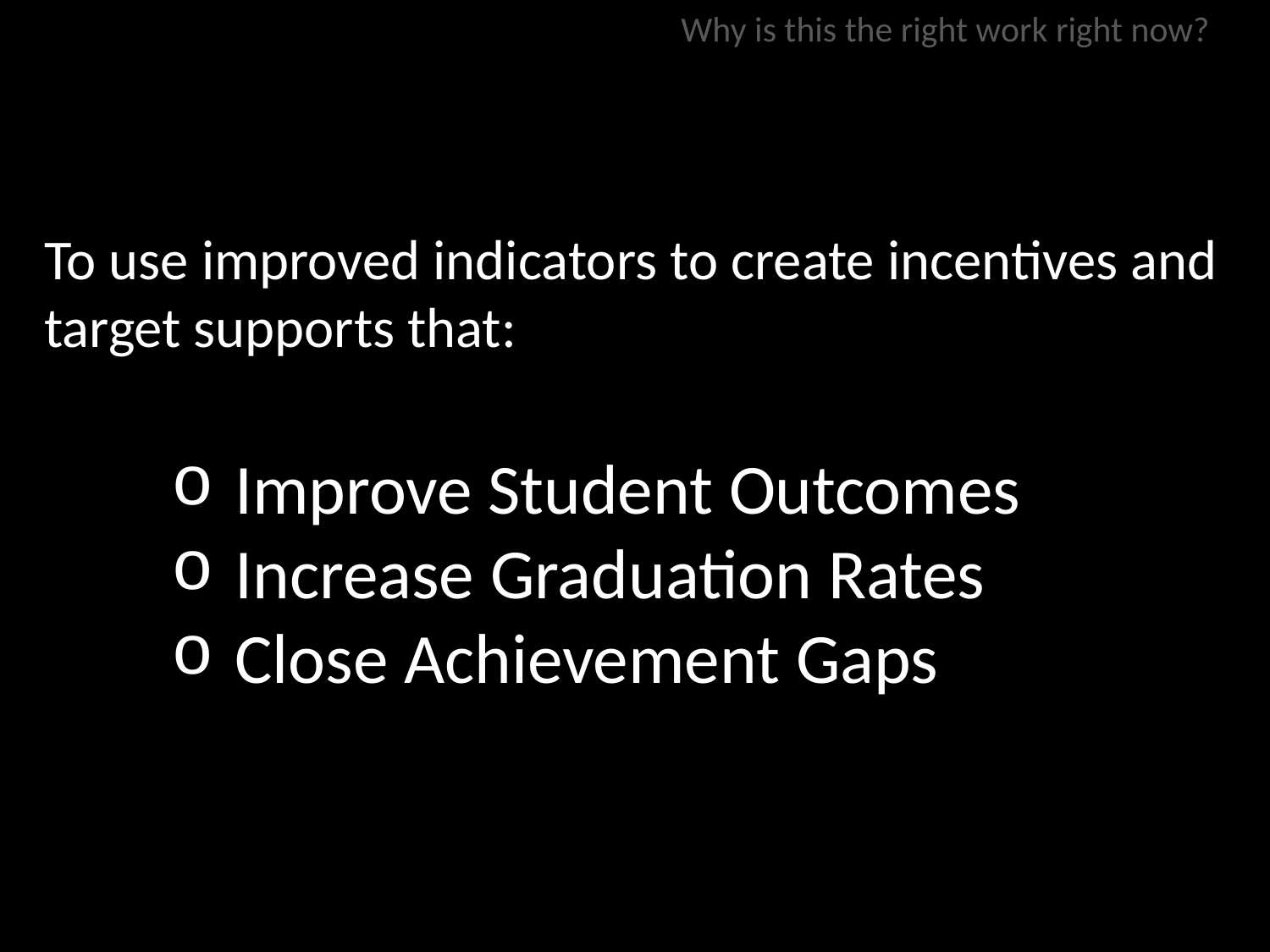

Why is this the right work right now?
To use improved indicators to create incentives and target supports that:

Improve Student Outcomes
Increase Graduation Rates
Close Achievement Gaps